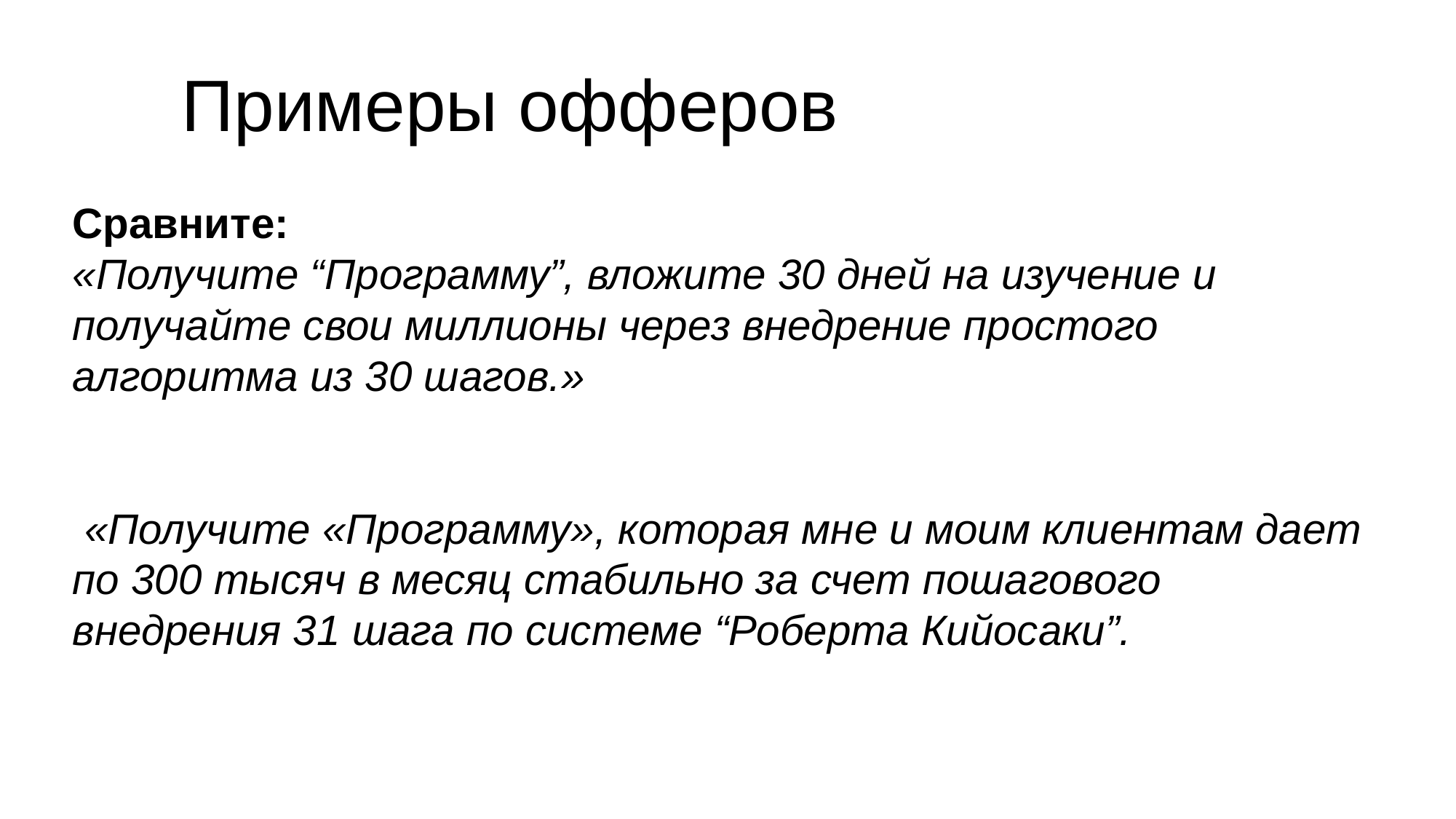

# Примеры офферов
Сравните:
«Получите “Программу”, вложите 30 дней на изучение и получайте свои миллионы через внедрение простого алгоритма из 30 шагов.»

 «Получите «Программу», которая мне и моим клиентам дает по 300 тысяч в месяц стабильно за счет пошагового внедрения 31 шага по системе “Роберта Кийосаки”.